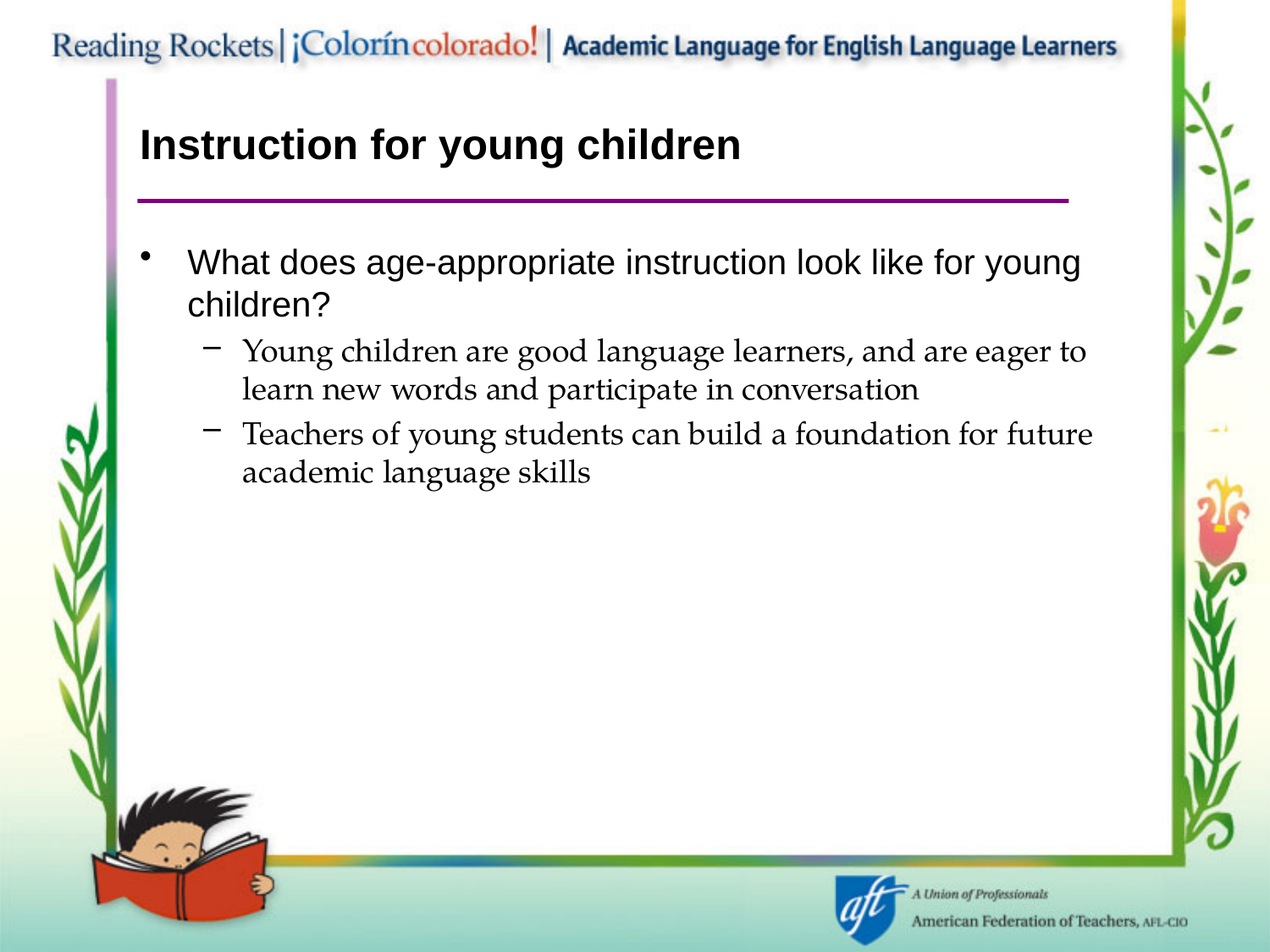

# Instruction for young children
What does age-appropriate instruction look like for young children?
Young children are good language learners, and are eager to learn new words and participate in conversation
Teachers of young students can build a foundation for future academic language skills